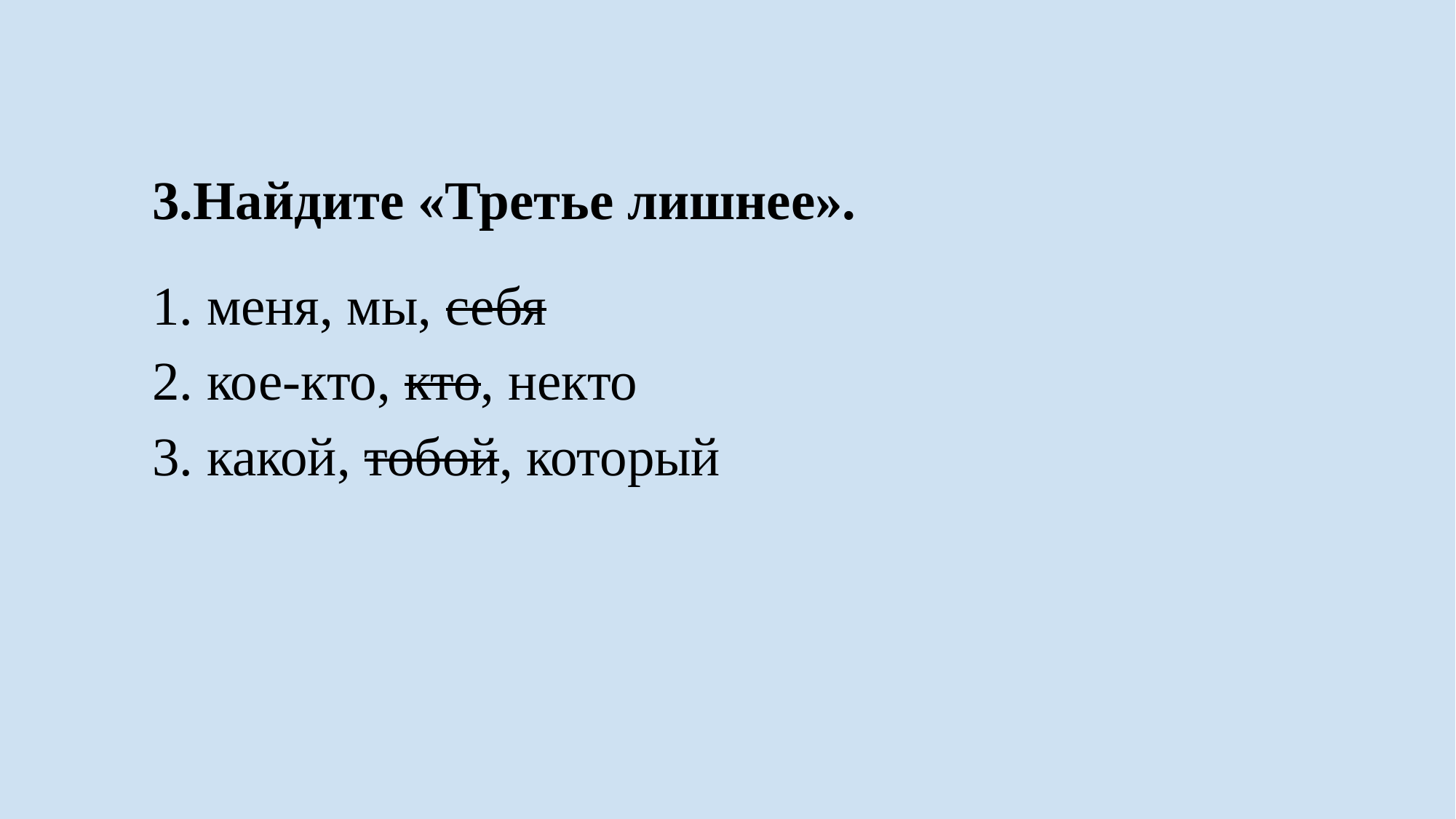

3.Найдите «Третье лишнее».
1. меня, мы, себя
2. кое-кто, кто, некто
3. какой, тобой, который